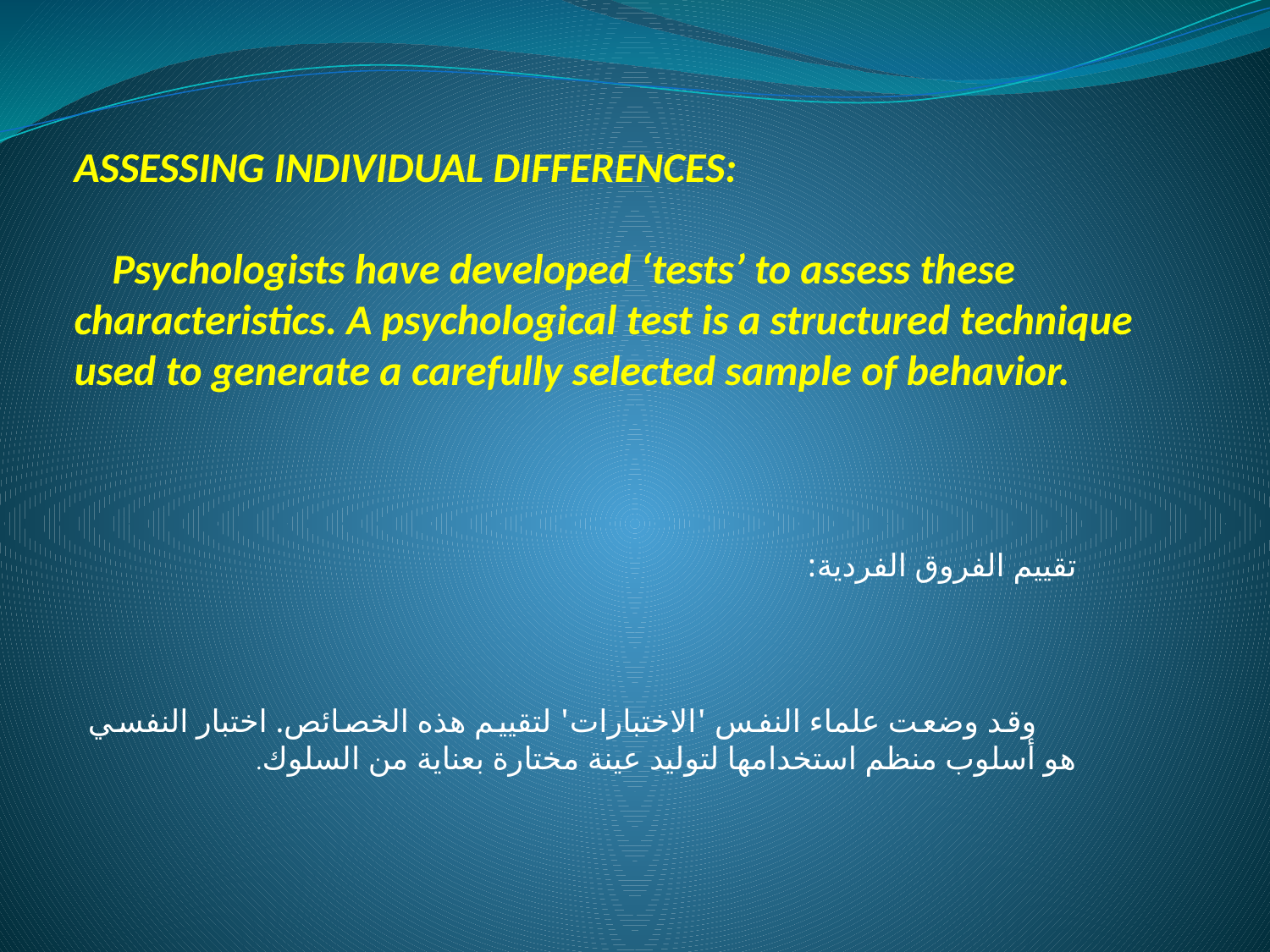

# ASSESSING INDIVIDUAL DIFFERENCES:   Psychologists have developed ‘tests’ to assess these characteristics. A psychological test is a structured technique used to generate a carefully selected sample of behavior.
تقييم الفروق الفردية:
     وقد وضعت علماء النفس 'الاختبارات' لتقييم هذه الخصائص. اختبار النفسي هو أسلوب منظم استخدامها لتوليد عينة مختارة بعناية من السلوك.